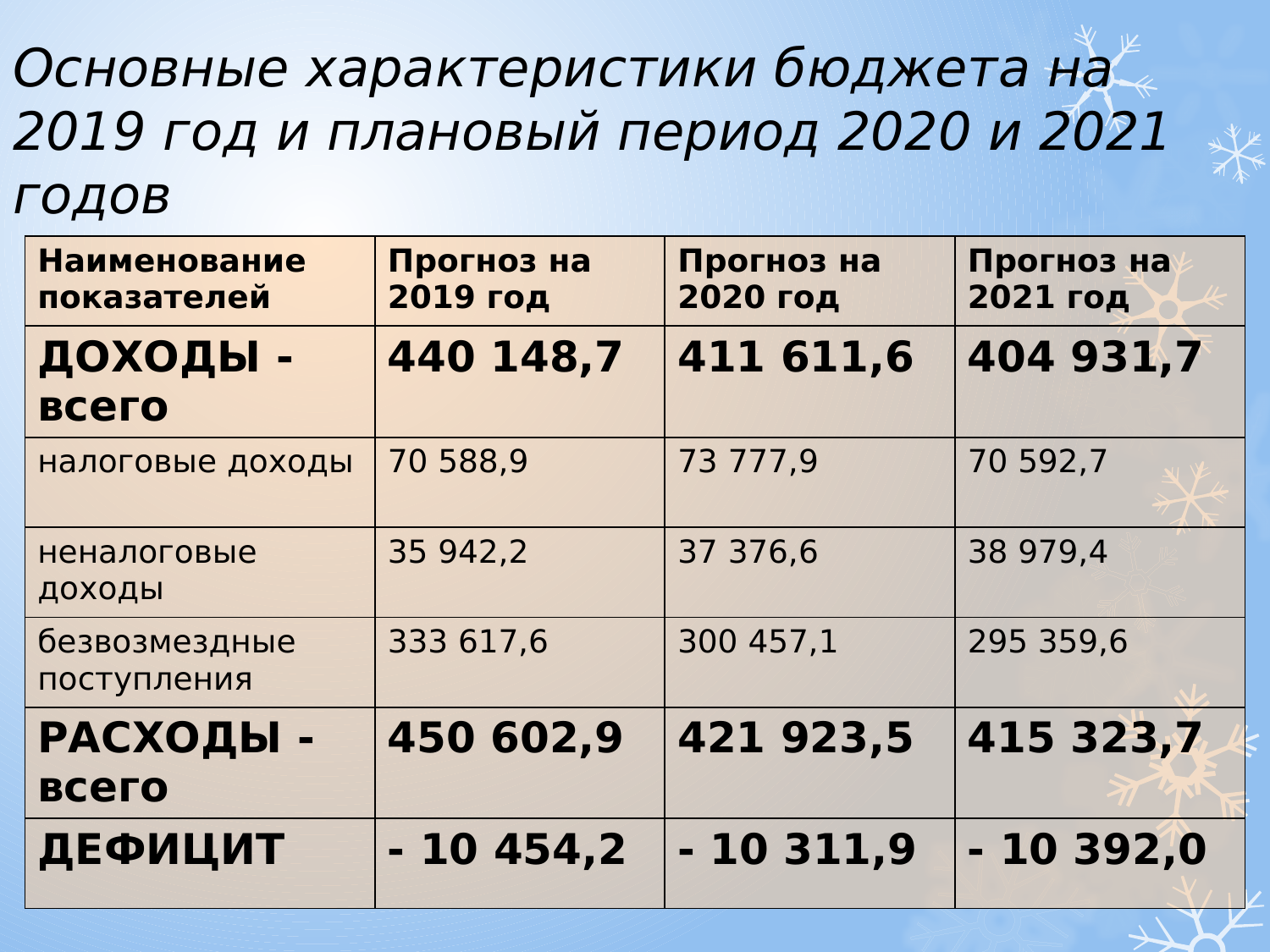

# Основные характеристики бюджета на 2019 год и плановый период 2020 и 2021 годов
| Наименование показателей | Прогноз на 2019 год | Прогноз на 2020 год | Прогноз на 2021 год |
| --- | --- | --- | --- |
| ДОХОДЫ - всего | 440 148,7 | 411 611,6 | 404 931,7 |
| налоговые доходы | 70 588,9 | 73 777,9 | 70 592,7 |
| неналоговые доходы | 35 942,2 | 37 376,6 | 38 979,4 |
| безвозмездные поступления | 333 617,6 | 300 457,1 | 295 359,6 |
| РАСХОДЫ - всего | 450 602,9 | 421 923,5 | 415 323,7 |
| ДЕФИЦИТ | - 10 454,2 | - 10 311,9 | - 10 392,0 |